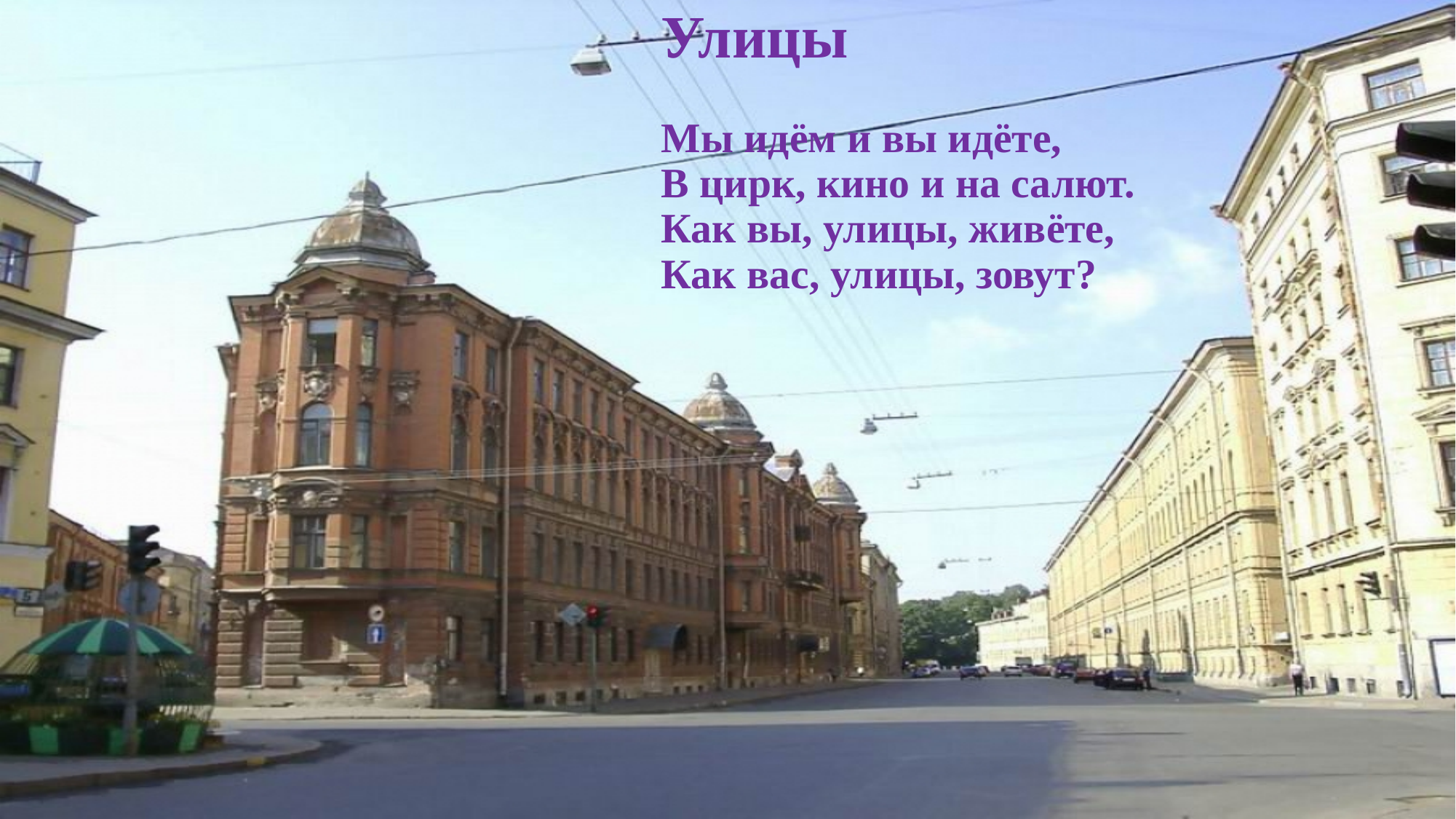

# Улицы Мы идём и вы идёте, В цирк, кино и на салют. Как вы, улицы, живёте, Как вас, улицы, зовут?